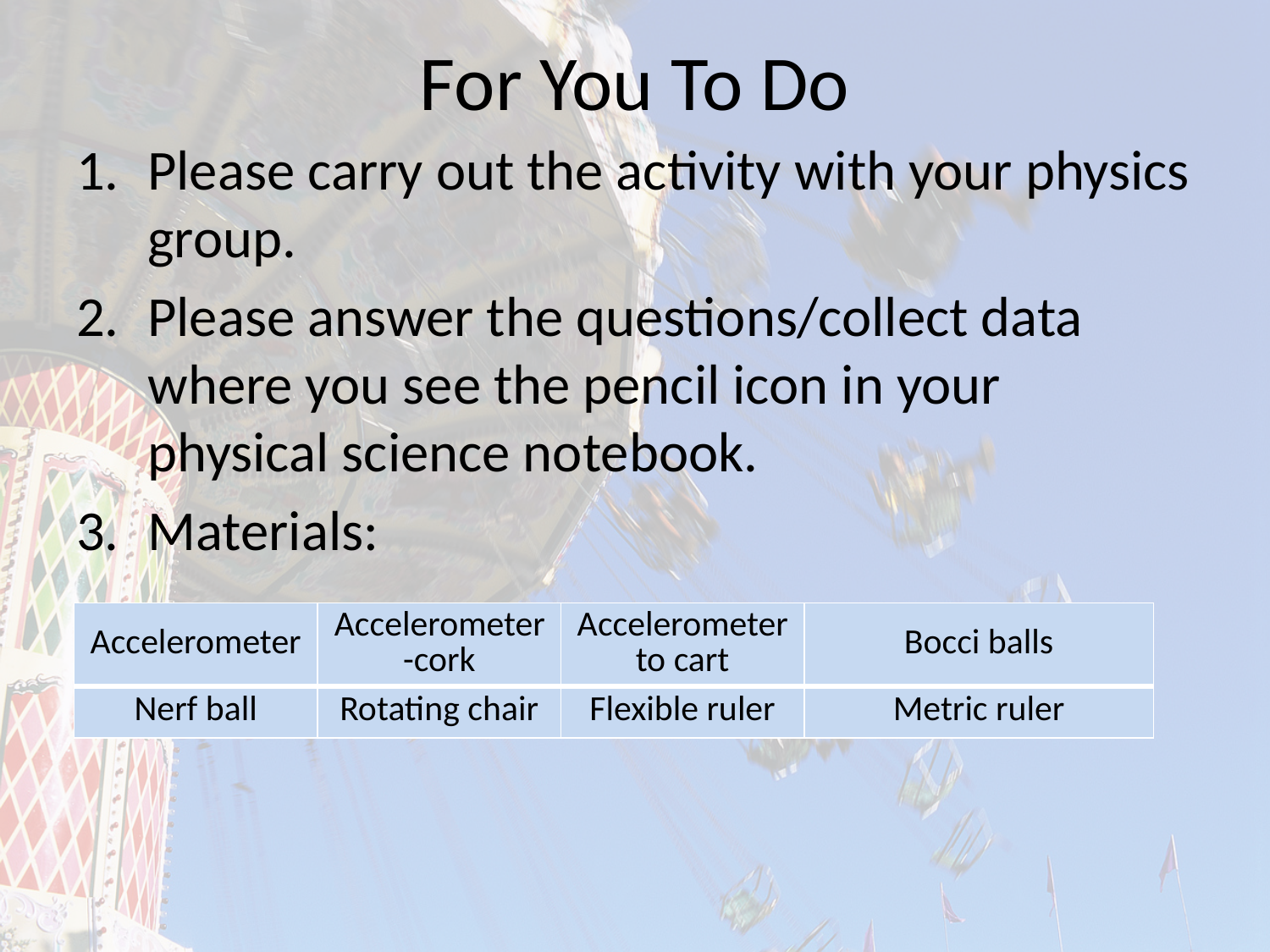

# For You To Do
Please carry out the activity with your physics group.
Please answer the questions/collect data where you see the pencil icon in your physical science notebook.
Materials:

| Accelerometer | Accelerometer-cork | Accelerometer to cart | Bocci balls |
| --- | --- | --- | --- |
| Nerf ball | Rotating chair | Flexible ruler | Metric ruler |